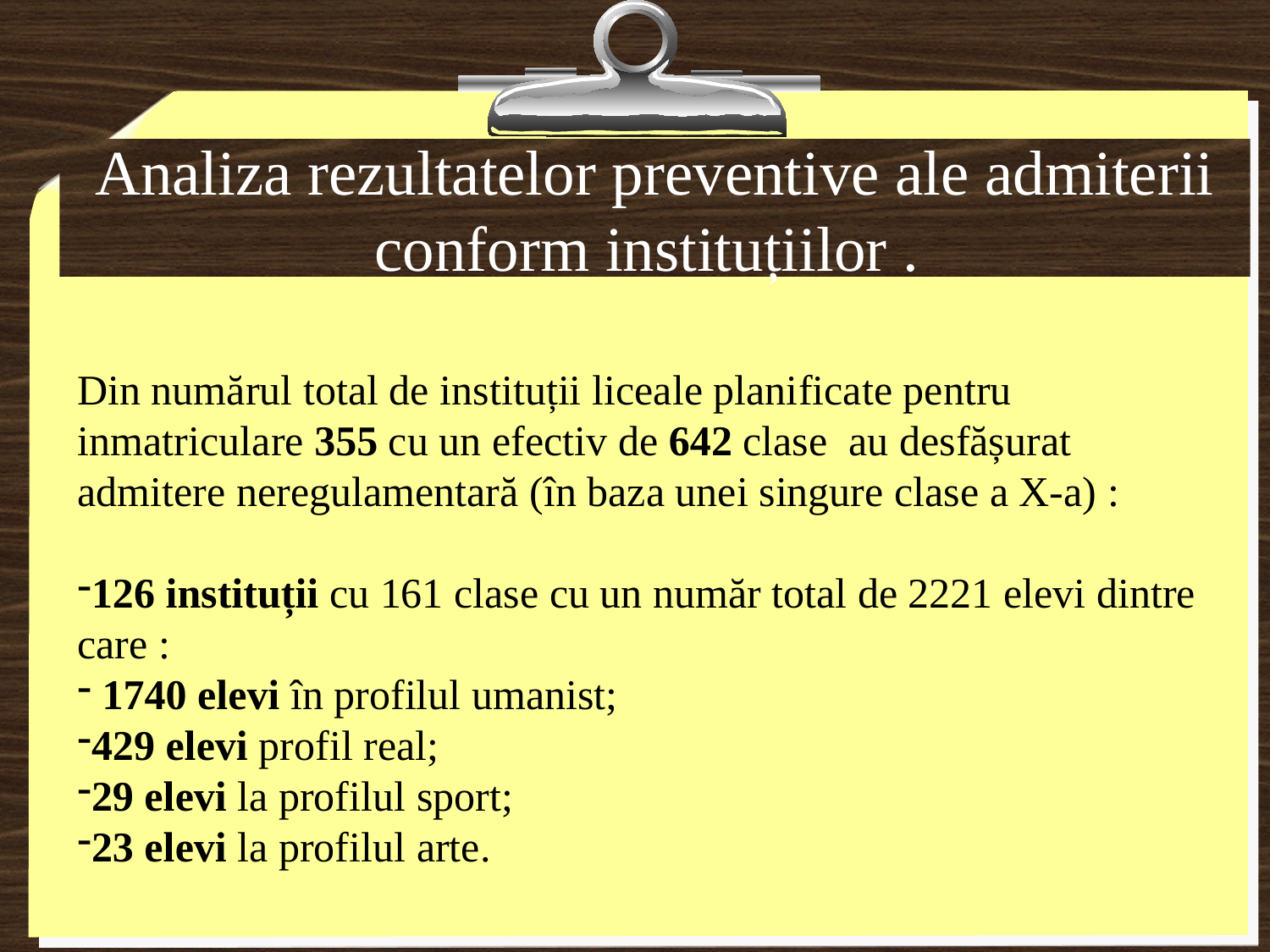

# Analiza rezultatelor preventive ale admiterii conform instituțiilor .

Din numărul total de instituții liceale planificate pentru inmatriculare 355 cu un efectiv de 642 clase  au desfășurat admitere neregulamentară (în baza unei singure clase a X-a) :

126 instituții cu 161 clase cu un număr total de 2221 elevi dintre care :
 1740 elevi în profilul umanist;
429 elevi profil real;
29 elevi la profilul sport;
23 elevi la profilul arte.